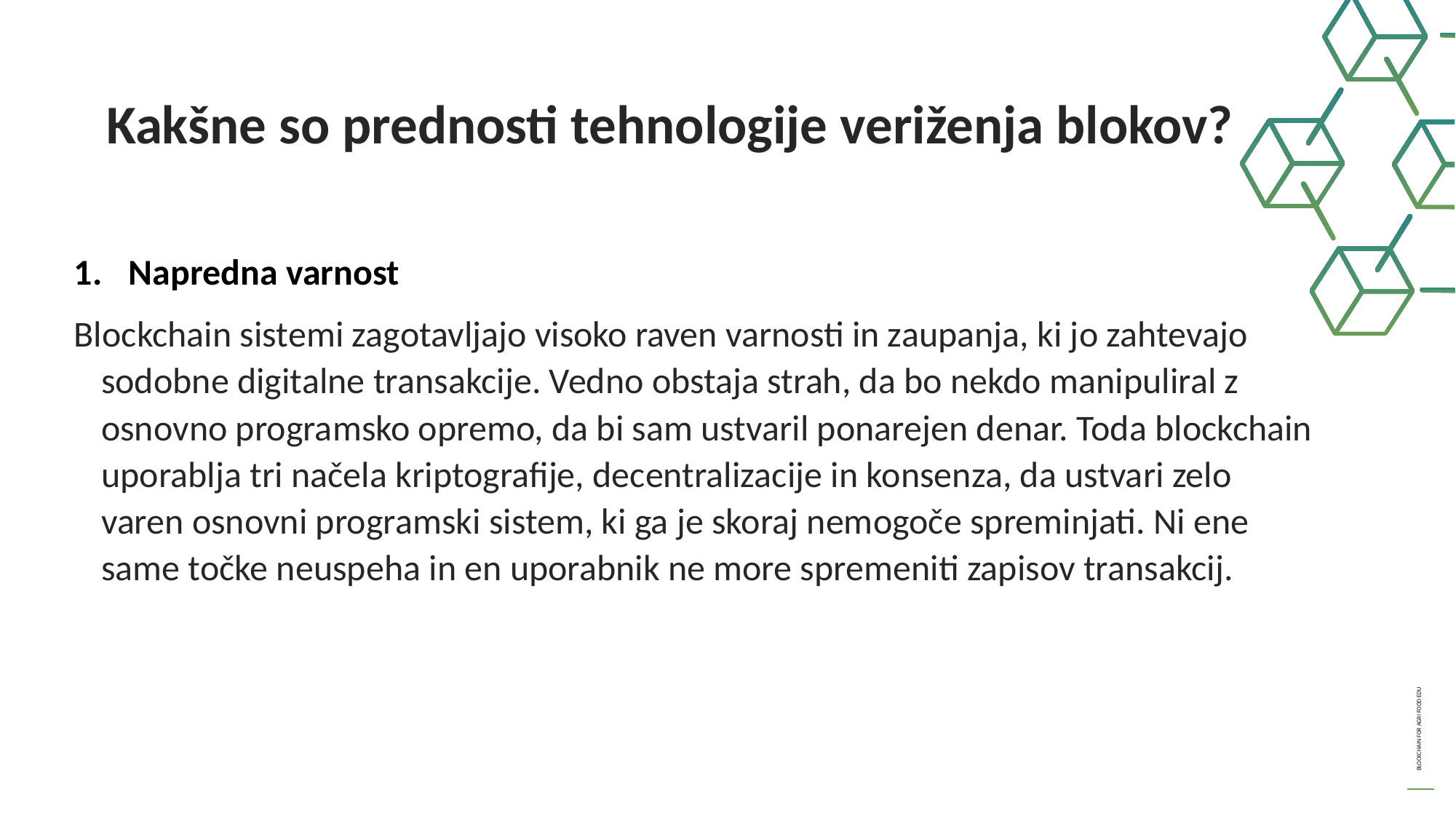

Kakšne so prednosti tehnologije veriženja blokov?
Napredna varnost
Blockchain sistemi zagotavljajo visoko raven varnosti in zaupanja, ki jo zahtevajo sodobne digitalne transakcije. Vedno obstaja strah, da bo nekdo manipuliral z osnovno programsko opremo, da bi sam ustvaril ponarejen denar. Toda blockchain uporablja tri načela kriptografije, decentralizacije in konsenza, da ustvari zelo varen osnovni programski sistem, ki ga je skoraj nemogoče spreminjati. Ni ene same točke neuspeha in en uporabnik ne more spremeniti zapisov transakcij.